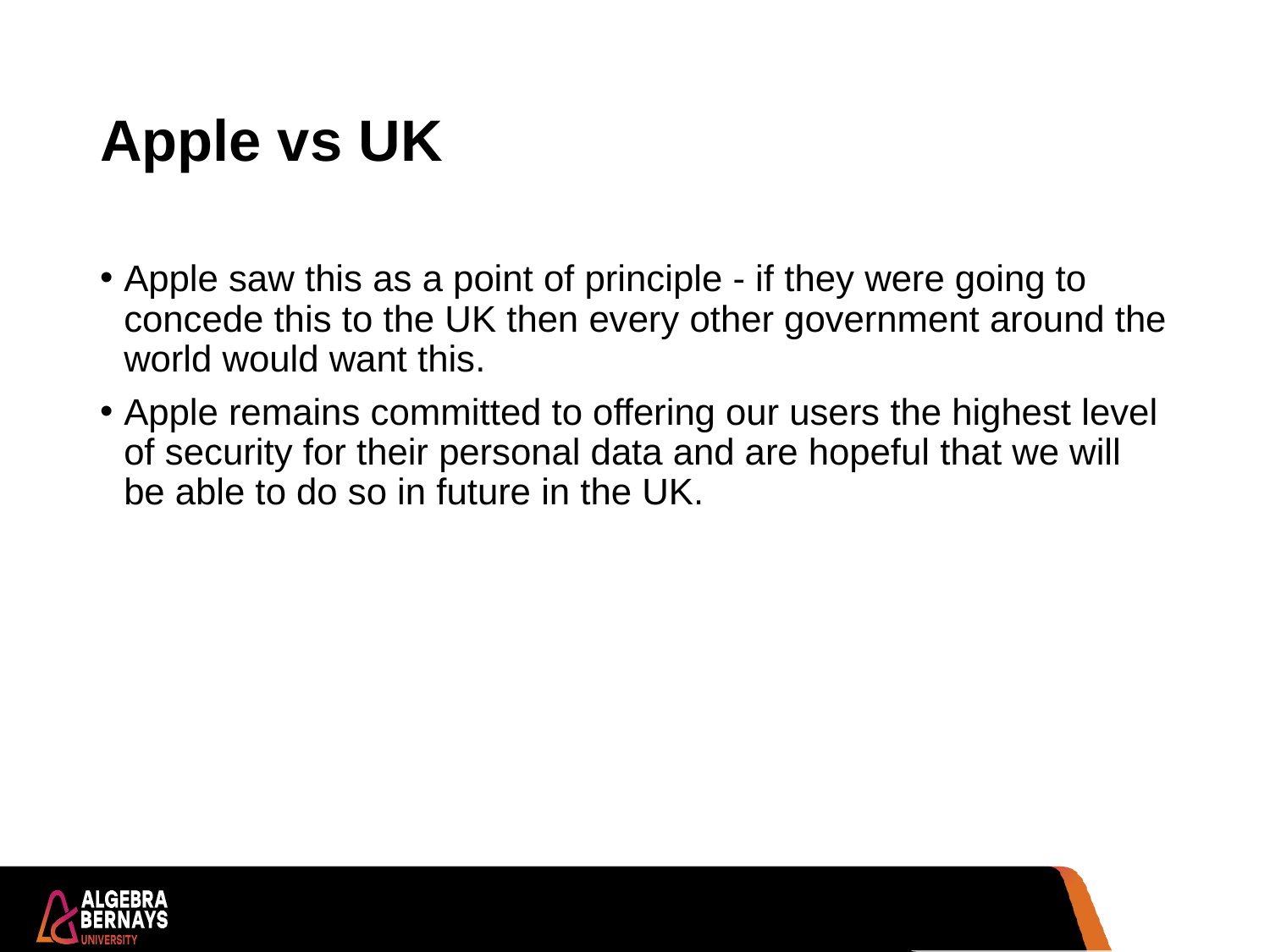

# Apple vs UK
Apple saw this as a point of principle - if they were going to concede this to the UK then every other government around the world would want this.
Apple remains committed to offering our users the highest level of security for their personal data and are hopeful that we will be able to do so in future in the UK.